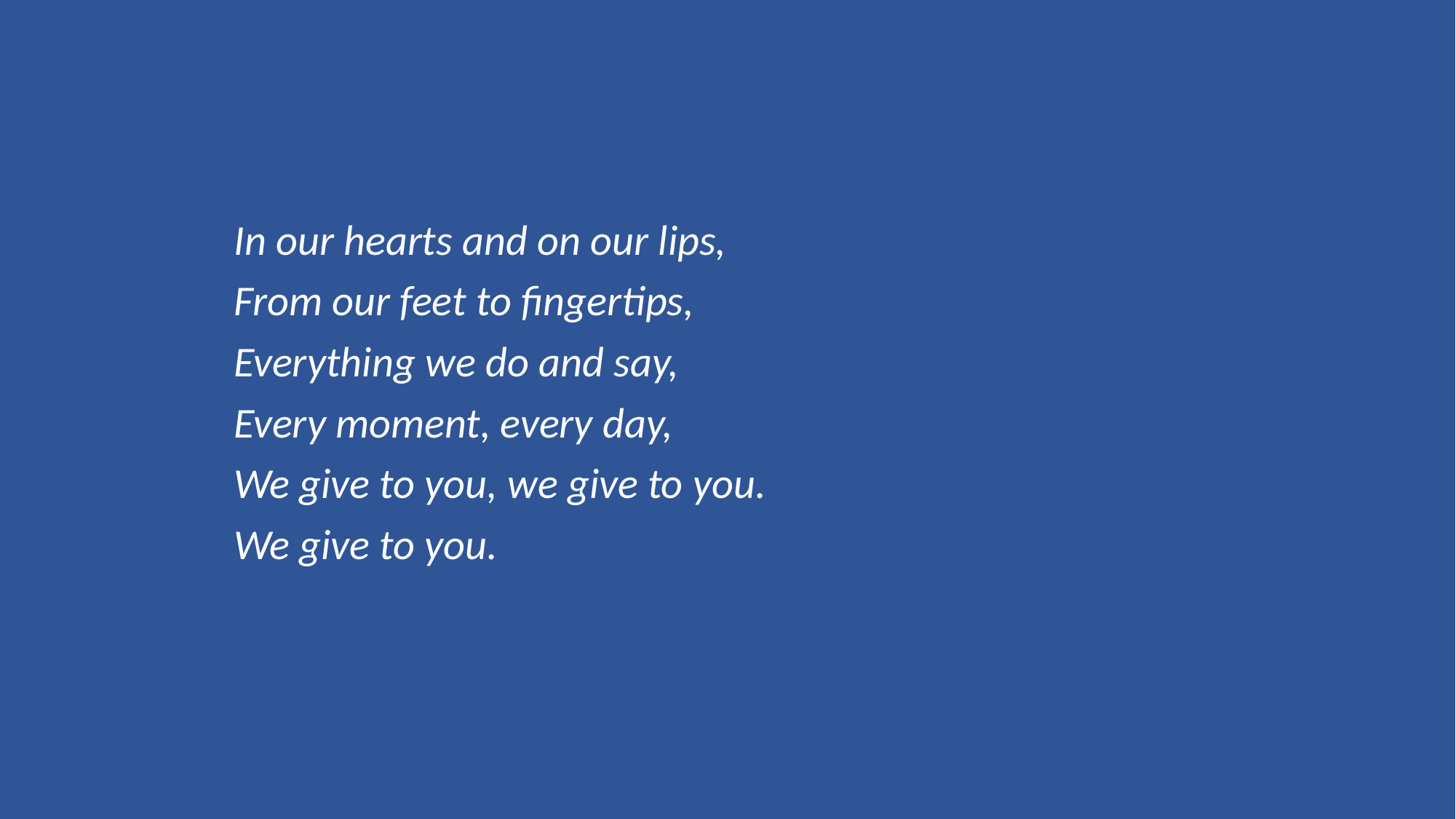

In our hearts and on our lips,
From our feet to fingertips,
Everything we do and say,
Every moment, every day,
We give to you, we give to you.
We give to you.